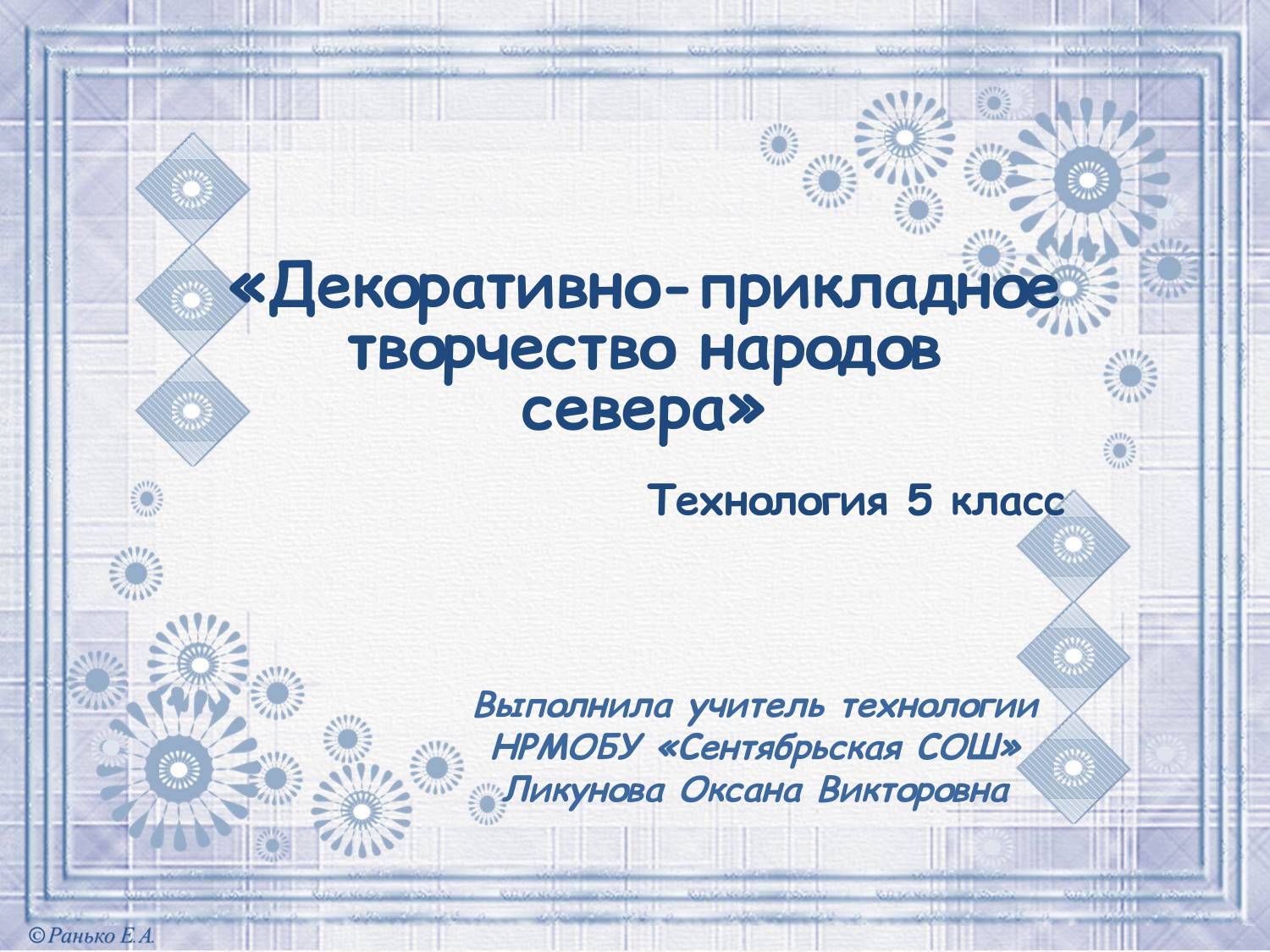

«Декоративно-прикладное творчество народов севера»

                       Технология 5 класс
Выполнила учитель технологии НРМОБУ «Сентябрьская СОШ»
Ликунова Оксана Викторовна